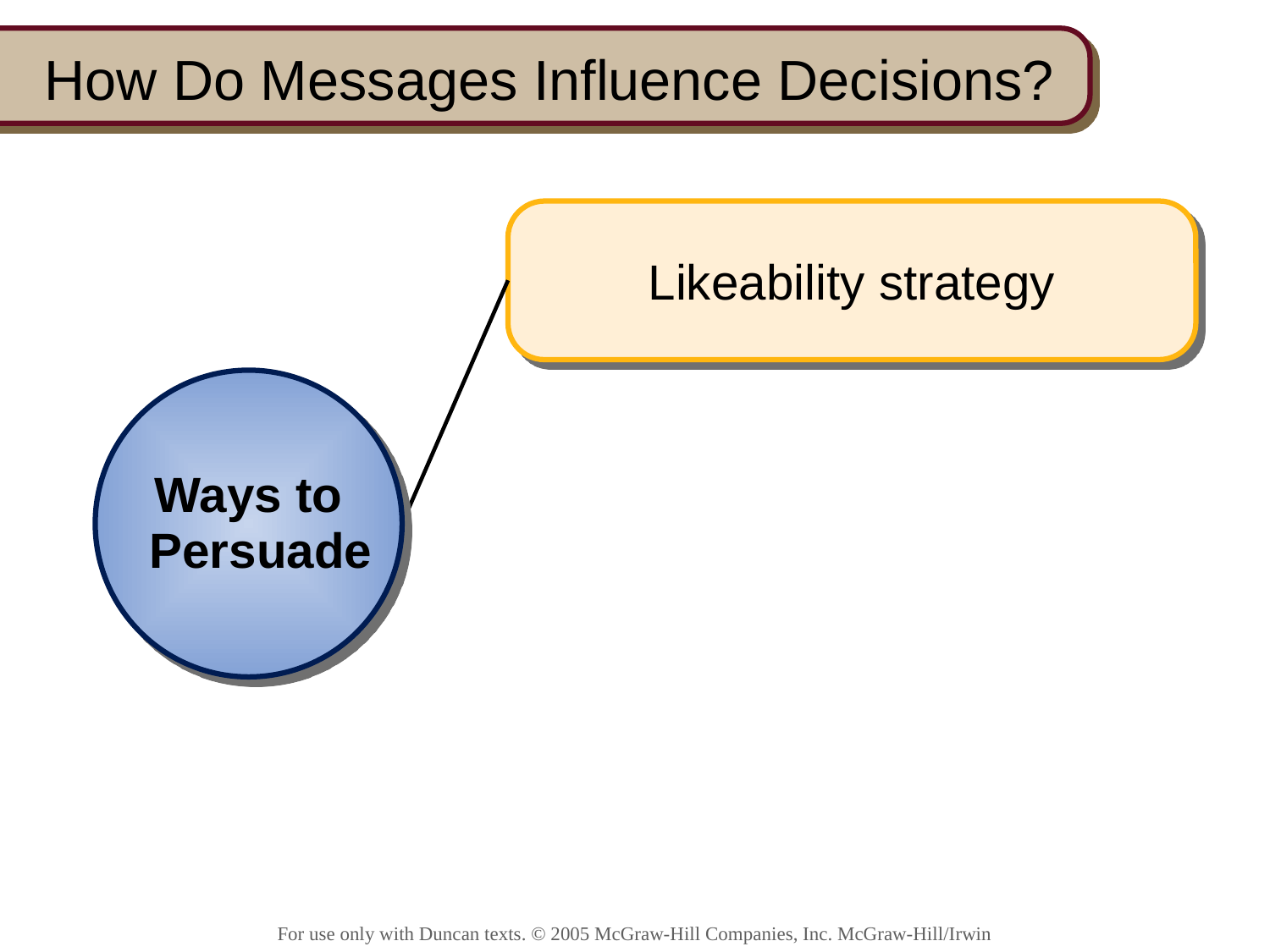

# How Do Messages Influence Decisions?
Likeability strategy
Ways to
Persuade